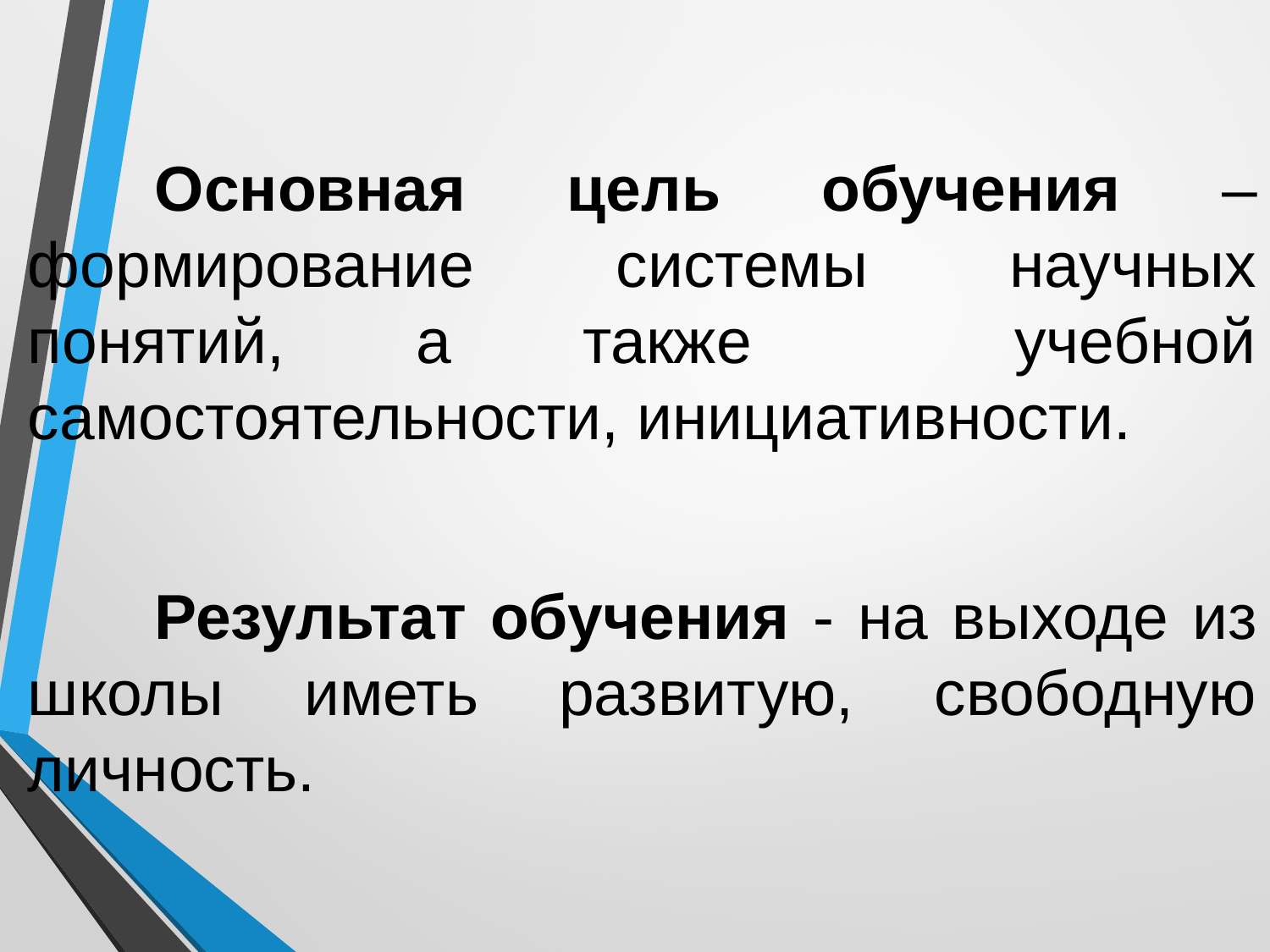

Основная цель обучения – формирование системы научных понятий, а также  учебной самостоятельности, инициативности.

	Результат обучения - на выходе из школы иметь развитую, свободную личность.